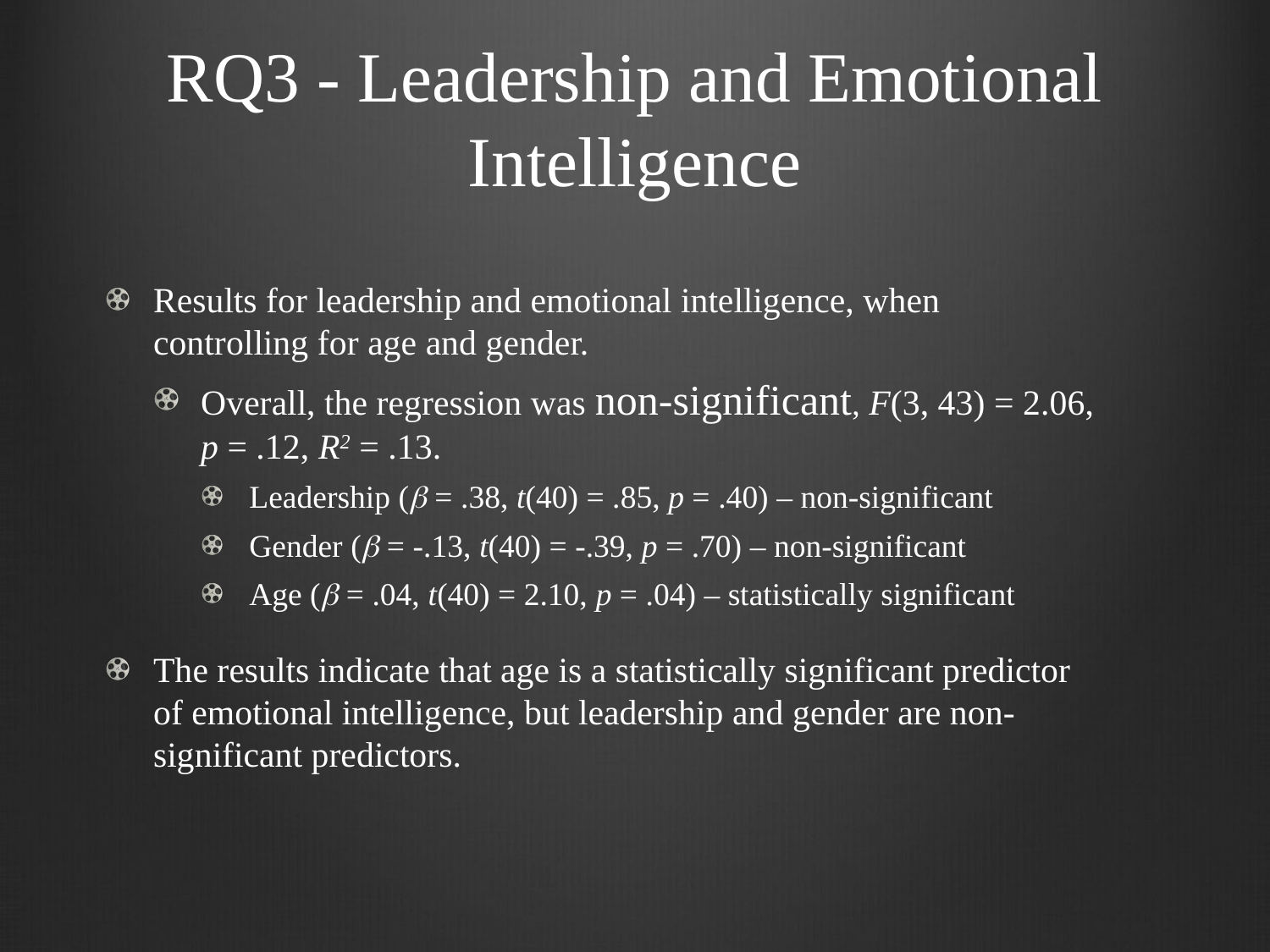

# RQ3 - Leadership and Emotional Intelligence
Results for leadership and emotional intelligence, when controlling for age and gender.
Overall, the regression was non-significant, F(3, 43) = 2.06, p = .12, R2 = .13.
Leadership (β = .38, t(40) = .85, p = .40) – non-significant
Gender (β = -.13, t(40) = -.39, p = .70) – non-significant
Age (β = .04, t(40) = 2.10, p = .04) – statistically significant
The results indicate that age is a statistically significant predictor of emotional intelligence, but leadership and gender are non-significant predictors.